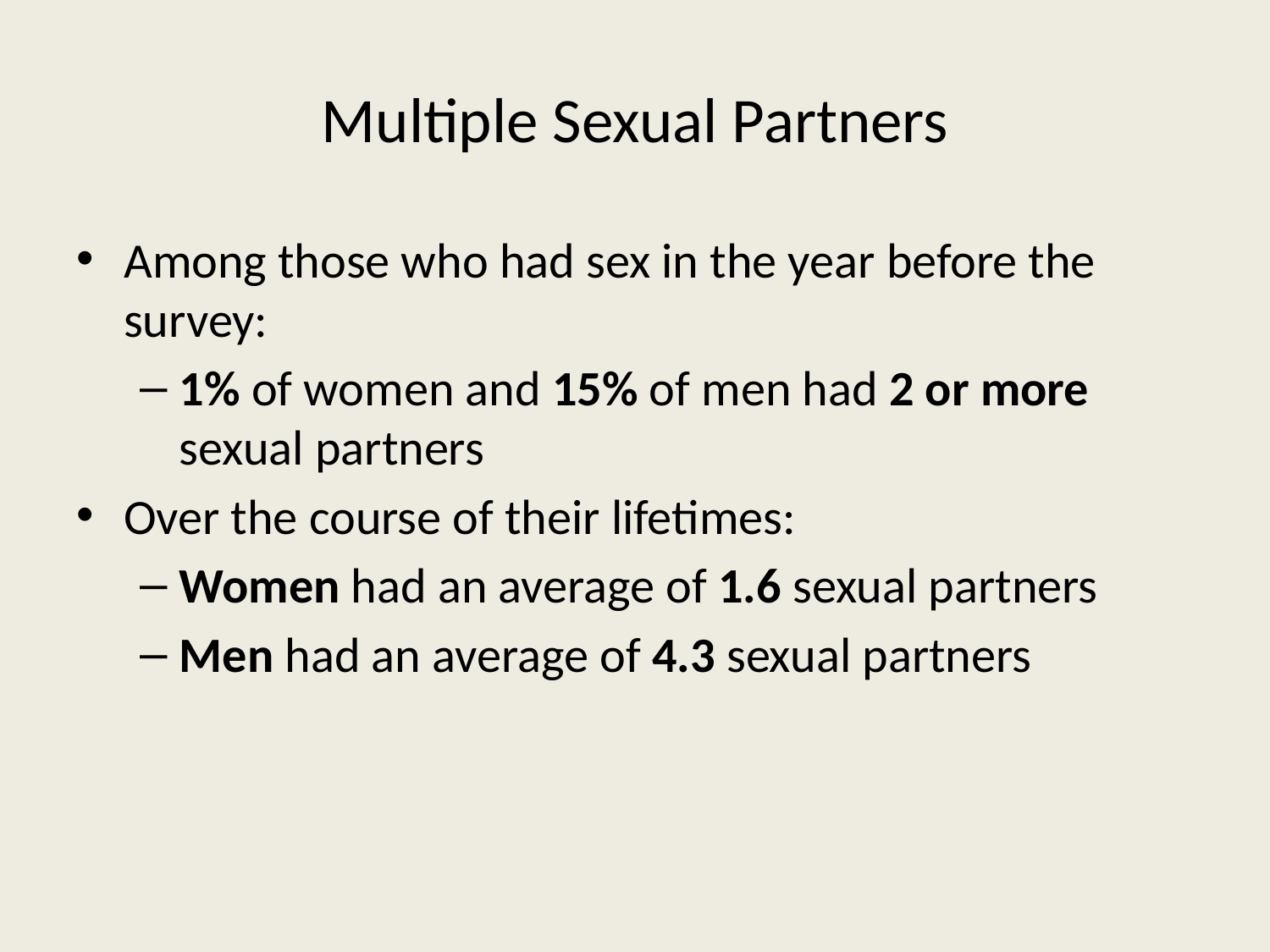

# Multiple Sexual Partners
Among those who had sex in the year before the survey:
1% of women and 15% of men had 2 or more sexual partners
Over the course of their lifetimes:
Women had an average of 1.6 sexual partners
Men had an average of 4.3 sexual partners